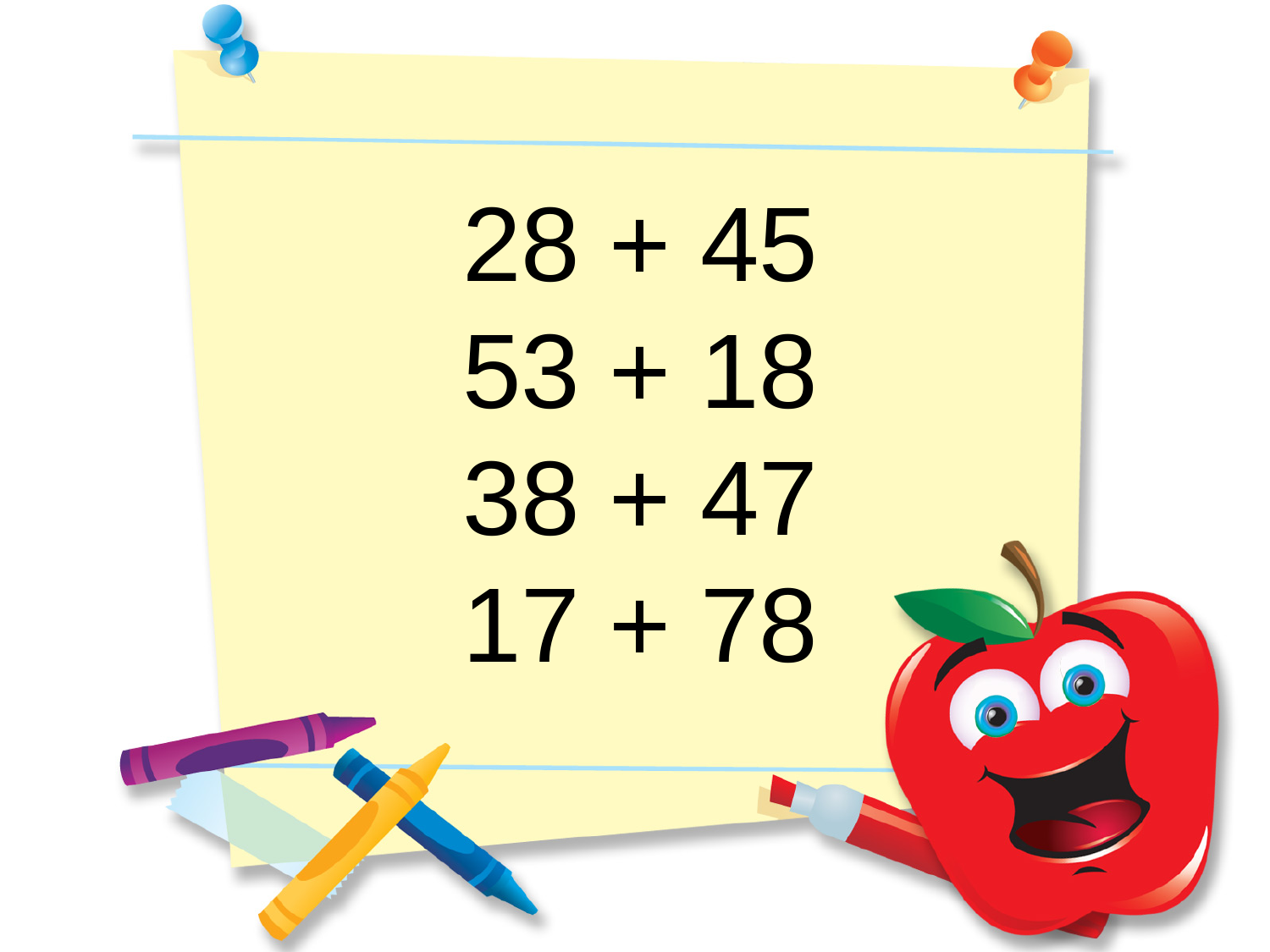

28 + 45
53 + 18
38 + 47
17 + 78